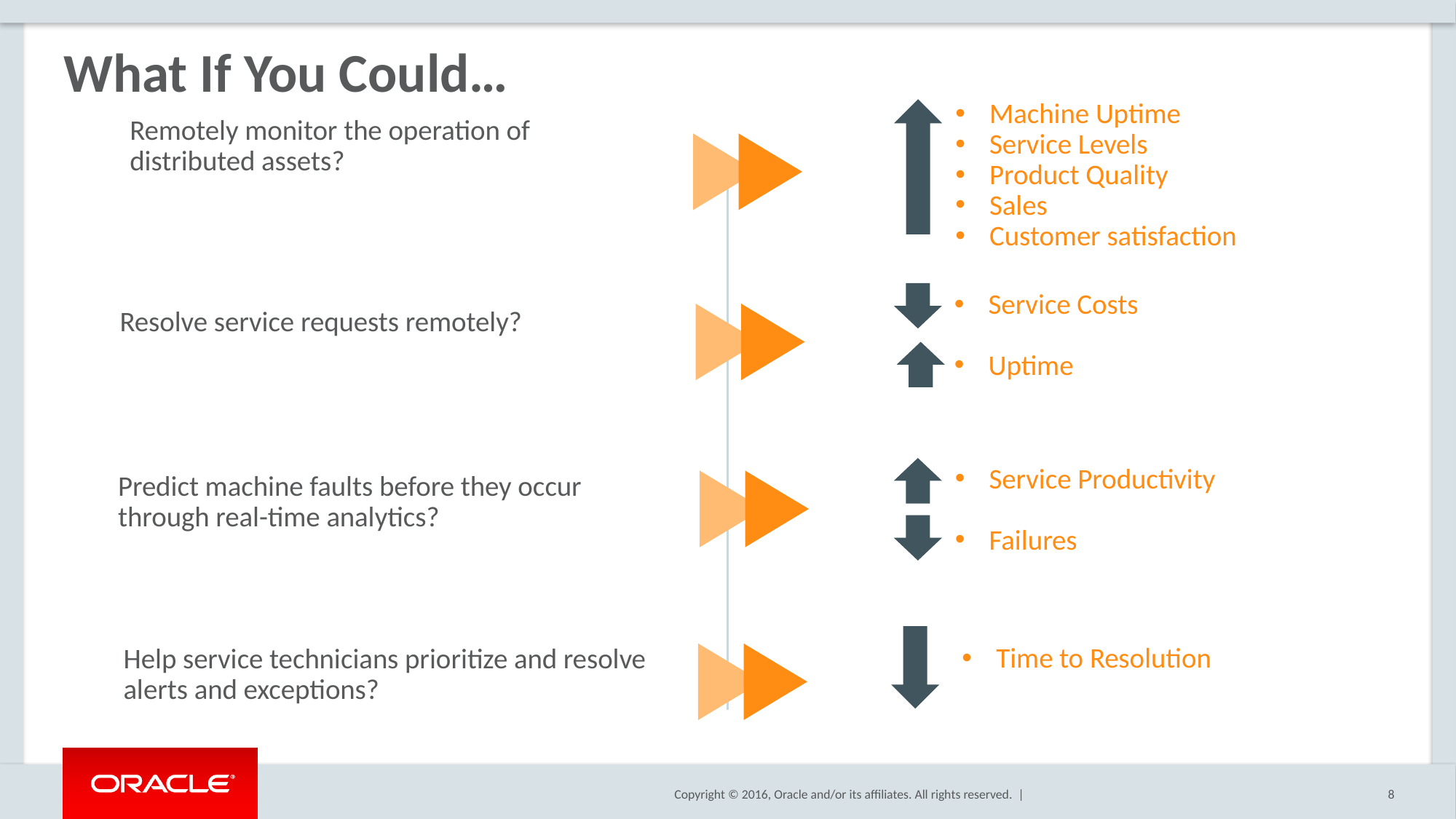

# What If You Could…
Machine Uptime
Service Levels
Product Quality
Sales
Customer satisfaction
Remotely monitor the operation of distributed assets?

Service Costs

Uptime
Resolve service requests remotely?

Service Productivity

Failures
Predict machine faults before they occur through real-time analytics?

Time to Resolution
Help service technicians prioritize and resolve alerts and exceptions?

8